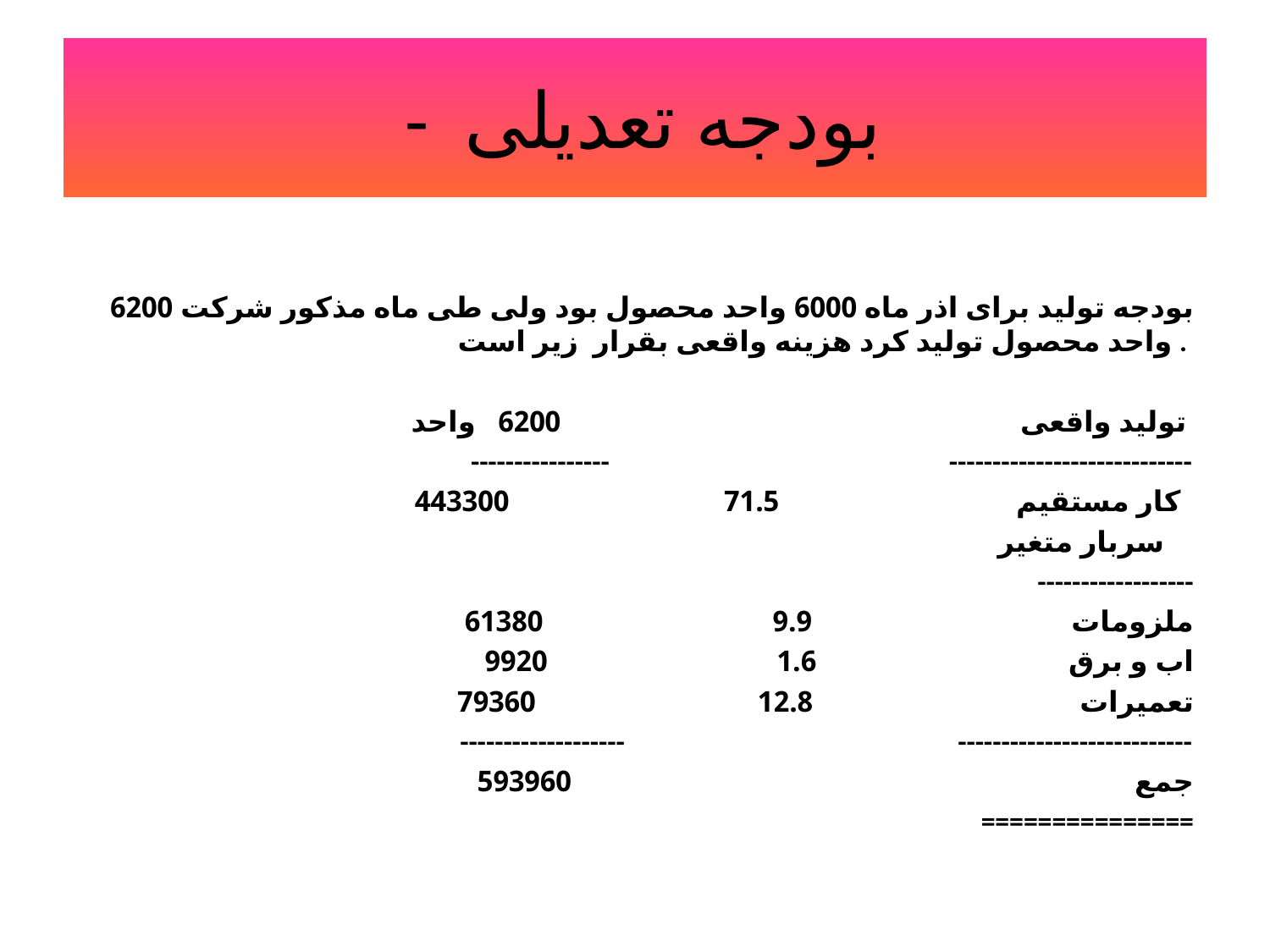

# -  بودجه تعدیلی

بودجه تولید برای اذر ماه 6000 واحد محصول بود ولی طی ماه مذکور شرکت 6200 واحد محصول تولید کرد هزینه واقعی بقرار  زیر است .

   تولید واقعی                                                              6200   واحد
 ----------------                                                    ----------------------------
کار مستقیم                                71.5                             443300
سربار متغیر
------------------
ملزومات                                   9.9                               61380
اب و برق                                  1.6                               9920
تعمیرات                                    12.8                              79360
-------------------                                                   ---------------------------
جمع                                                                            593960
                                                                           ===============